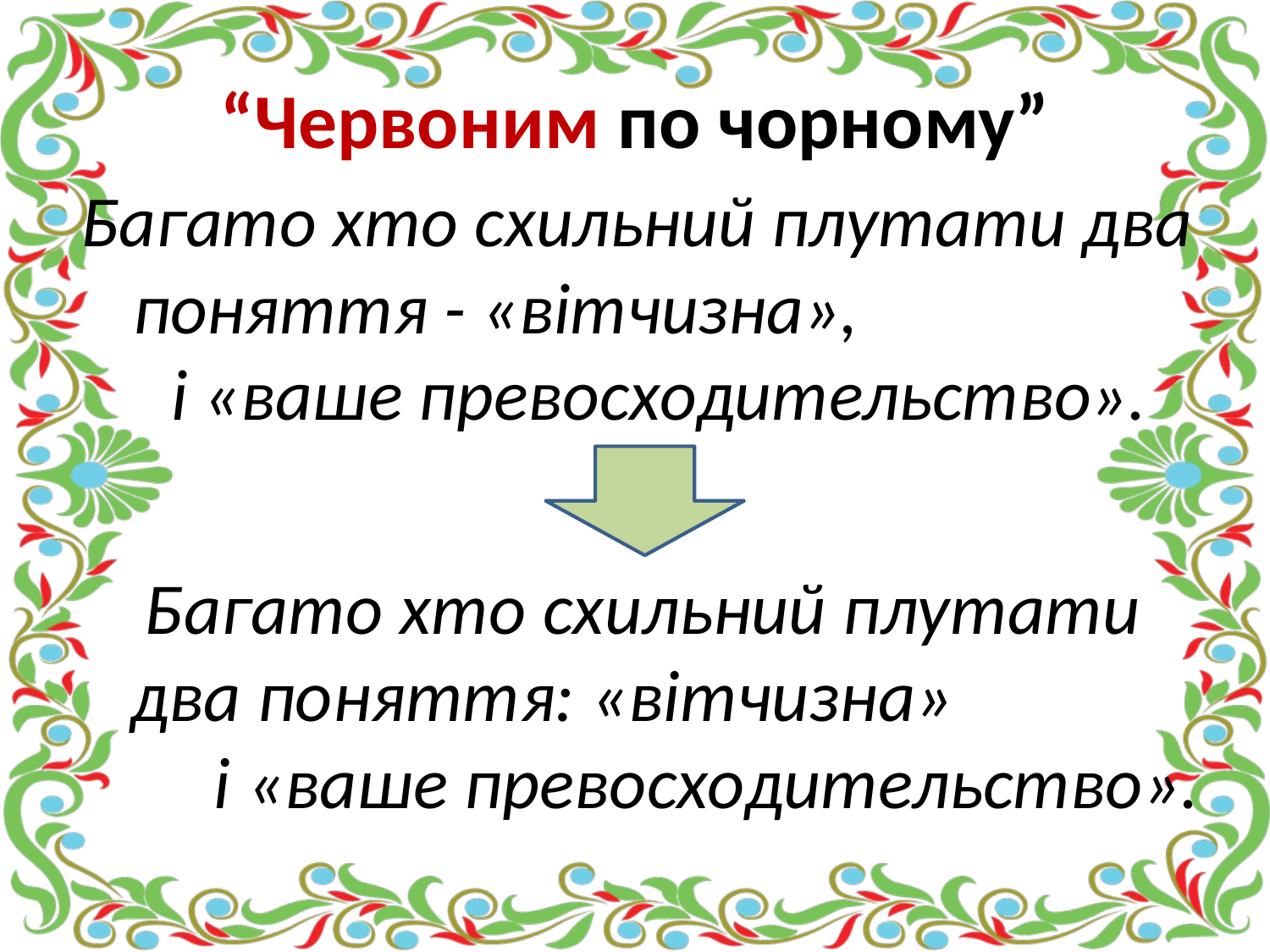

# “Червоним по чорному”
Багато хто схильний плутати два поняття - «вітчизна»,                     і «ваше превосходительство».

Багато хто схильний плутати два поняття: «вітчизна»                     і «ваше превосходительство».